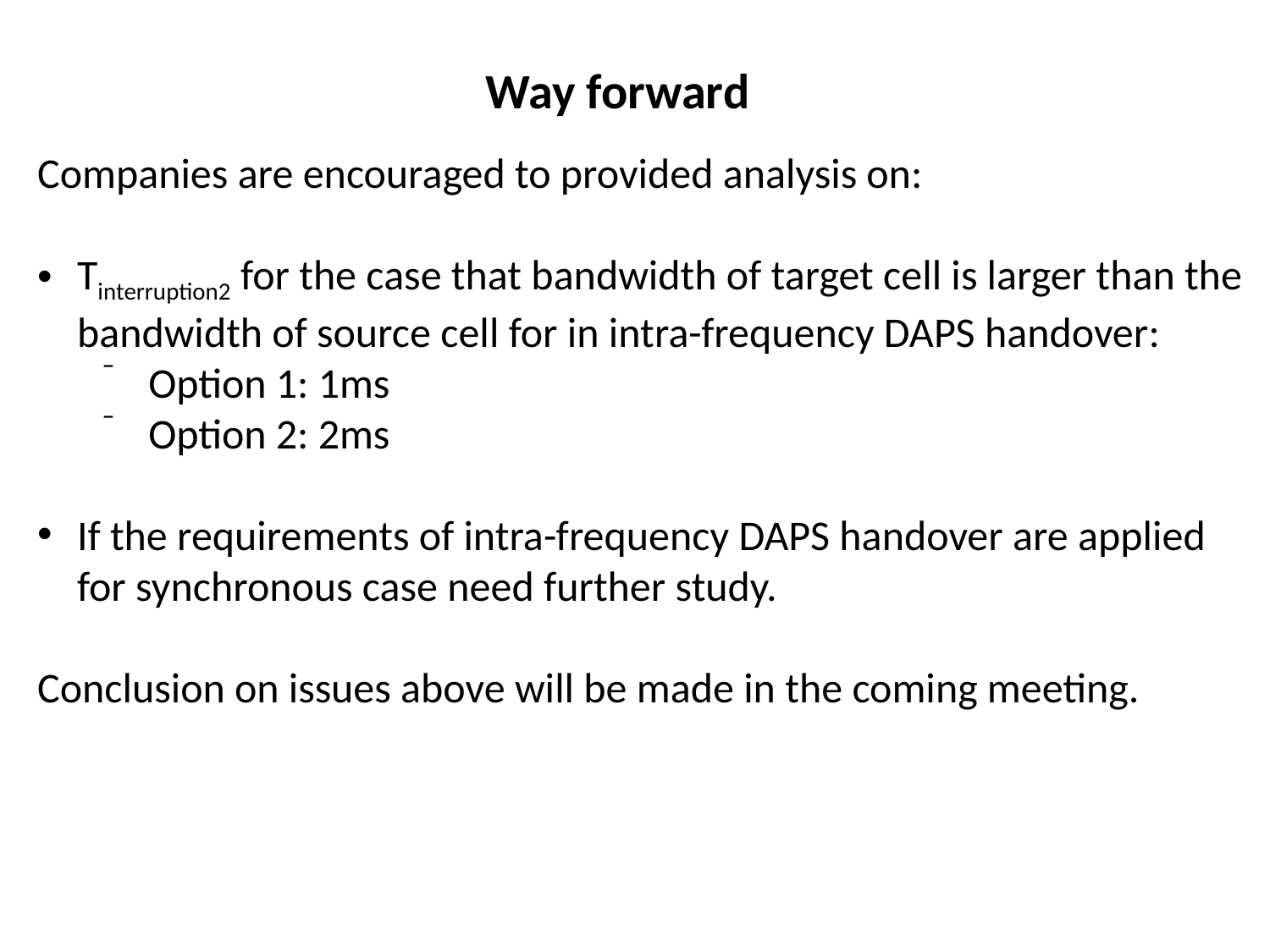

# Way forward
Companies are encouraged to provided analysis on:

Tinterruption2 for the case that bandwidth of target cell is larger than the bandwidth of source cell for in intra-frequency DAPS handover:
Option 1: 1ms
Option 2: 2ms

If the requirements of intra-frequency DAPS handover are applied for synchronous case need further study.

Conclusion on issues above will be made in the coming meeting.